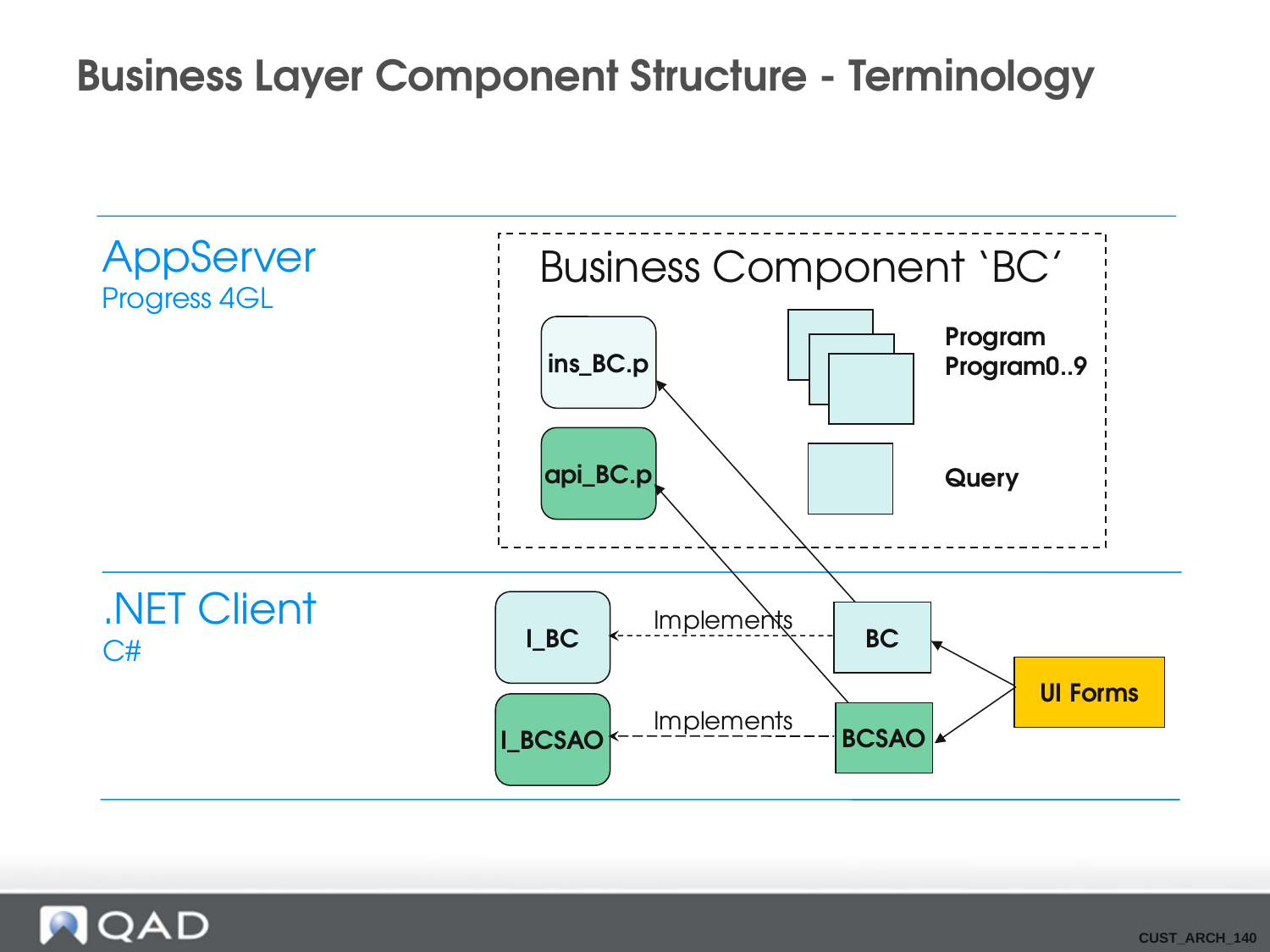

# Business Layer Component Structure - Terminology

AppServer
Progress 4GL
Business Component ‘BC’

Program
Program0..9
ins_BC.p

api_BC.p

Query

.NET Client
C#
I_BC
Implements
BC

UI Forms

I_BCSAO
Implements
BCSAO

CUST_ARCH_140